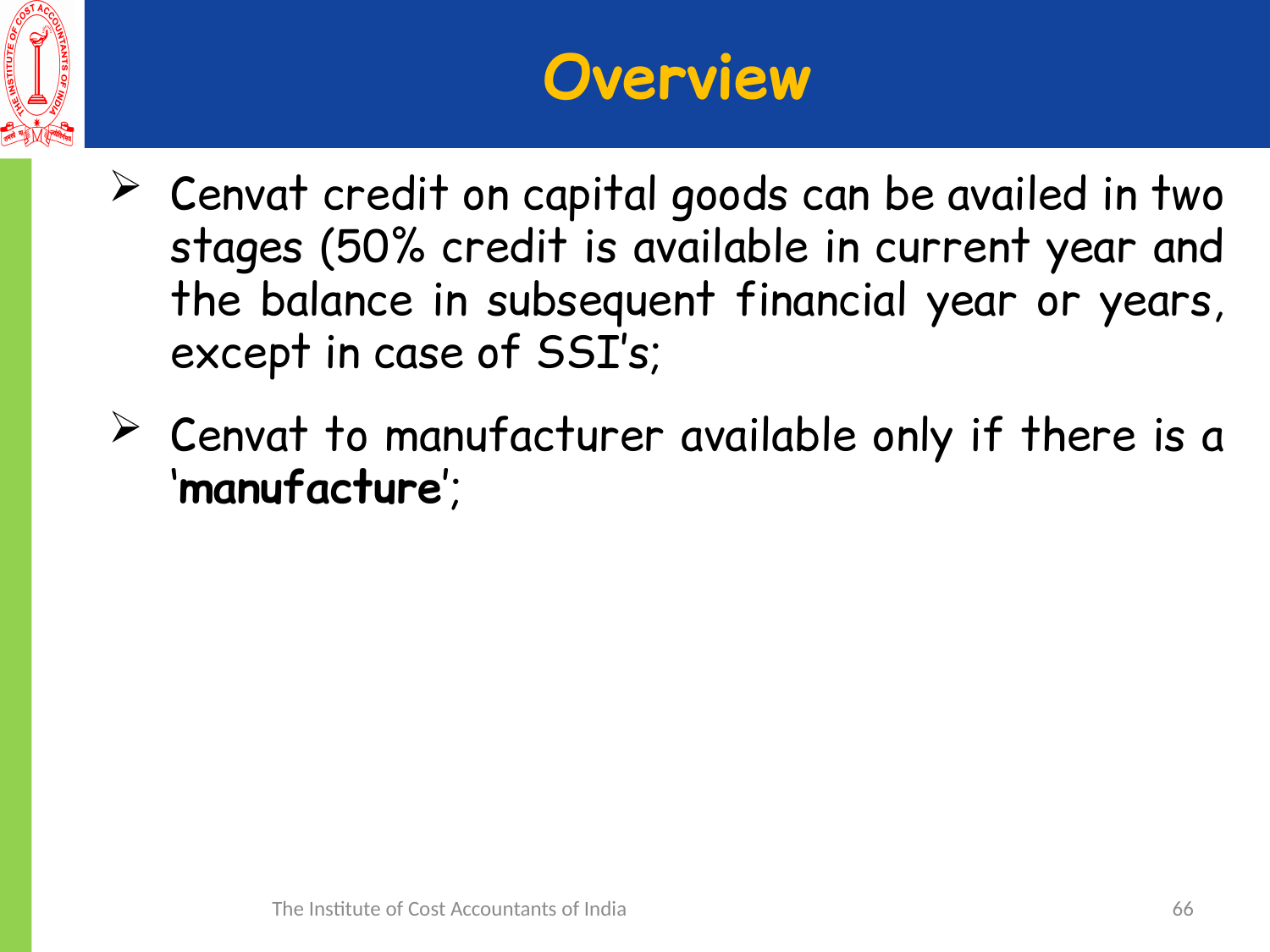

# Overview
Cenvat credit on capital goods can be availed in two stages (50% credit is available in current year and the balance in subsequent financial year or years, except in case of SSI’s;
Cenvat to manufacturer available only if there is a ‘manufacture’;

The Institute of Cost Accountants of India
66